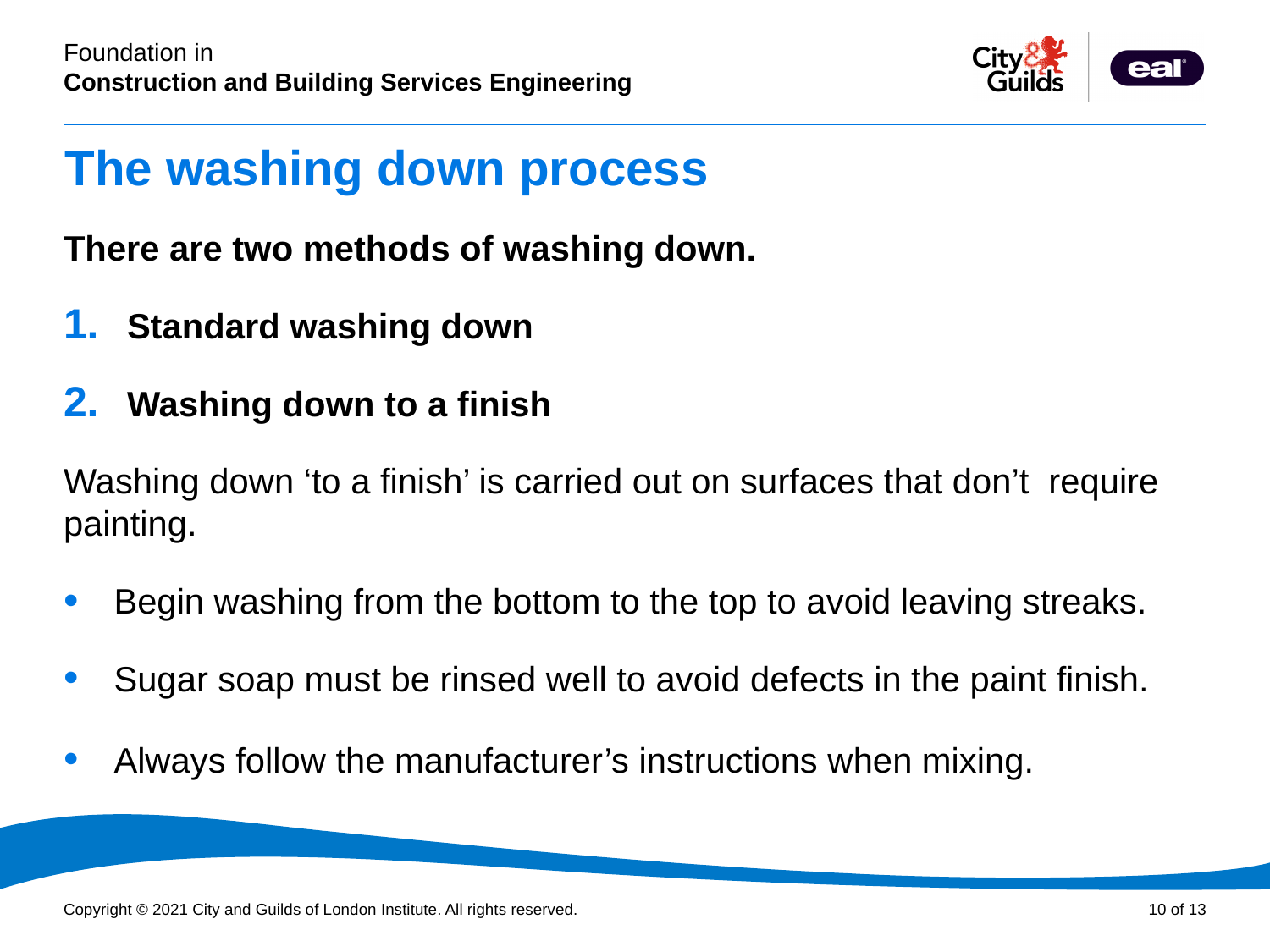

# The washing down process
There are two methods of washing down.
Standard washing down
Washing down to a finish
Washing down ‘to a finish’ is carried out on surfaces that don’t  require painting.
Begin washing from the bottom to the top to avoid leaving streaks.
Sugar soap must be rinsed well to avoid defects in the paint finish.
Always follow the manufacturer’s instructions when mixing.